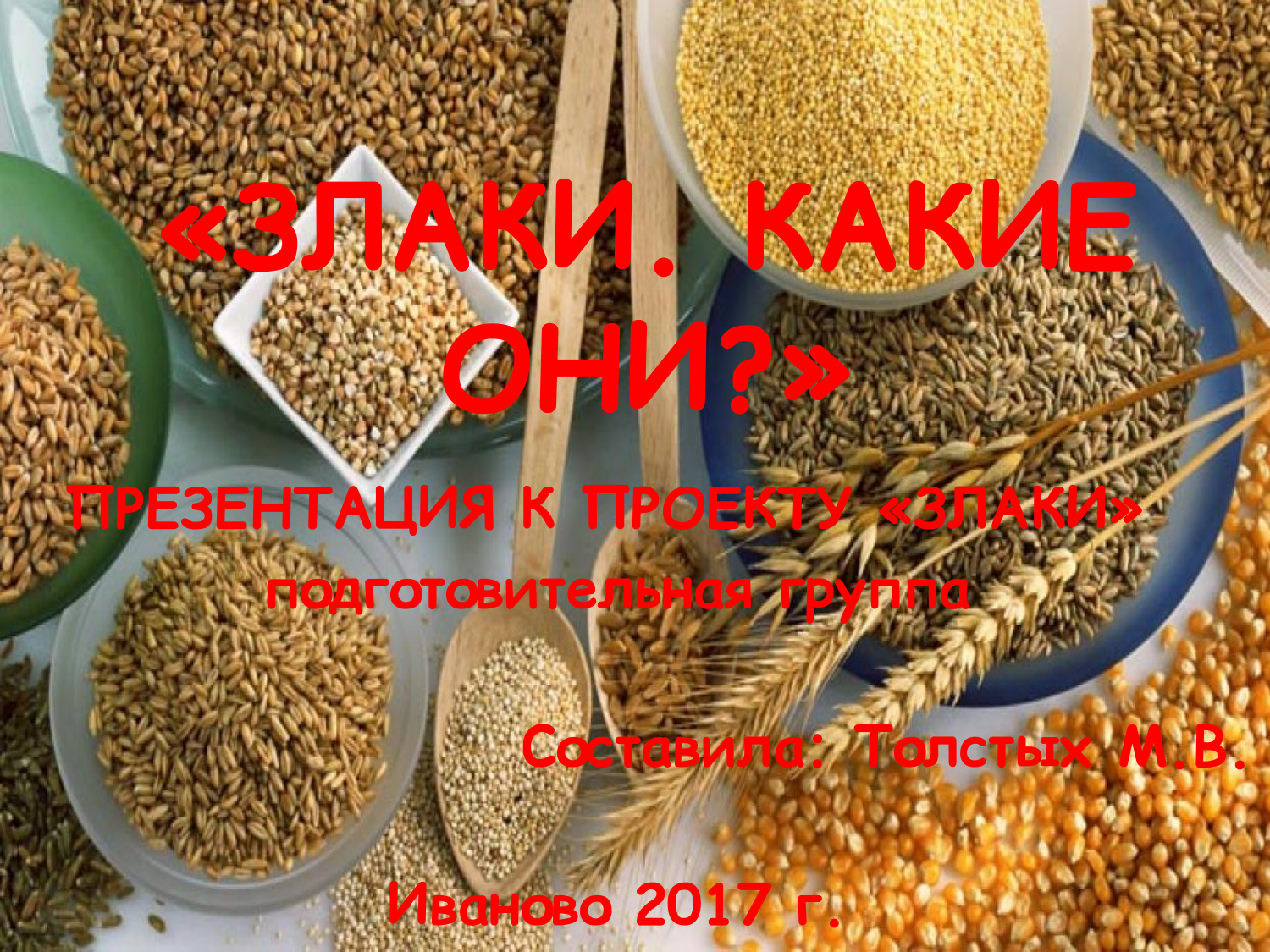

# «ЗЛАКИ. КАКИЕ ОНИ?»
ПРЕЗЕНТАЦИЯ К ПРОЕКТУ «ЗЛАКИ»
подготовительная группа

                      Составила: Толстых М.В.

Иваново 2017 г.